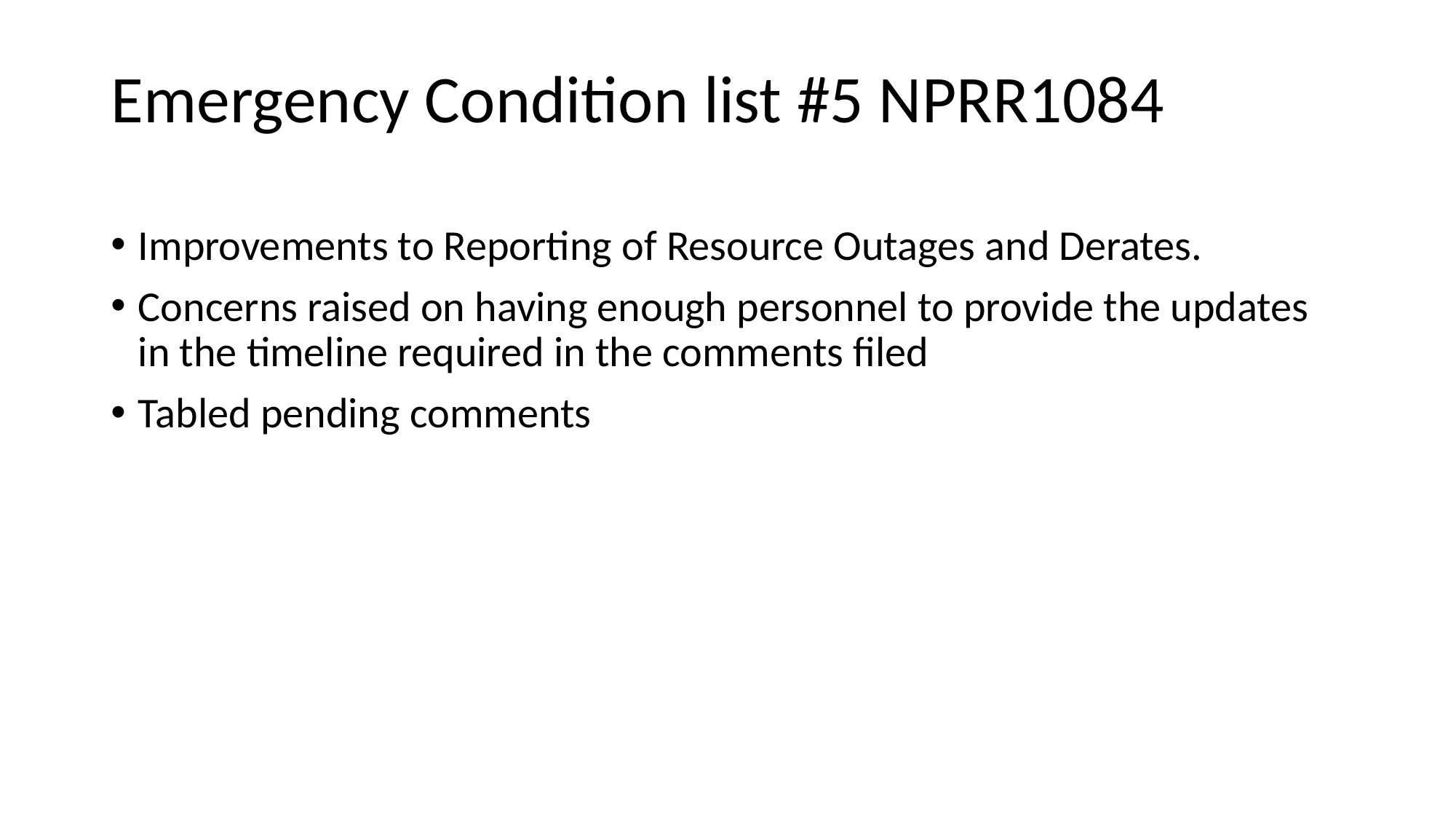

# Emergency Condition list #5 NPRR1084
Improvements to Reporting of Resource Outages and Derates.
Concerns raised on having enough personnel to provide the updates in the timeline required in the comments filed
Tabled pending comments